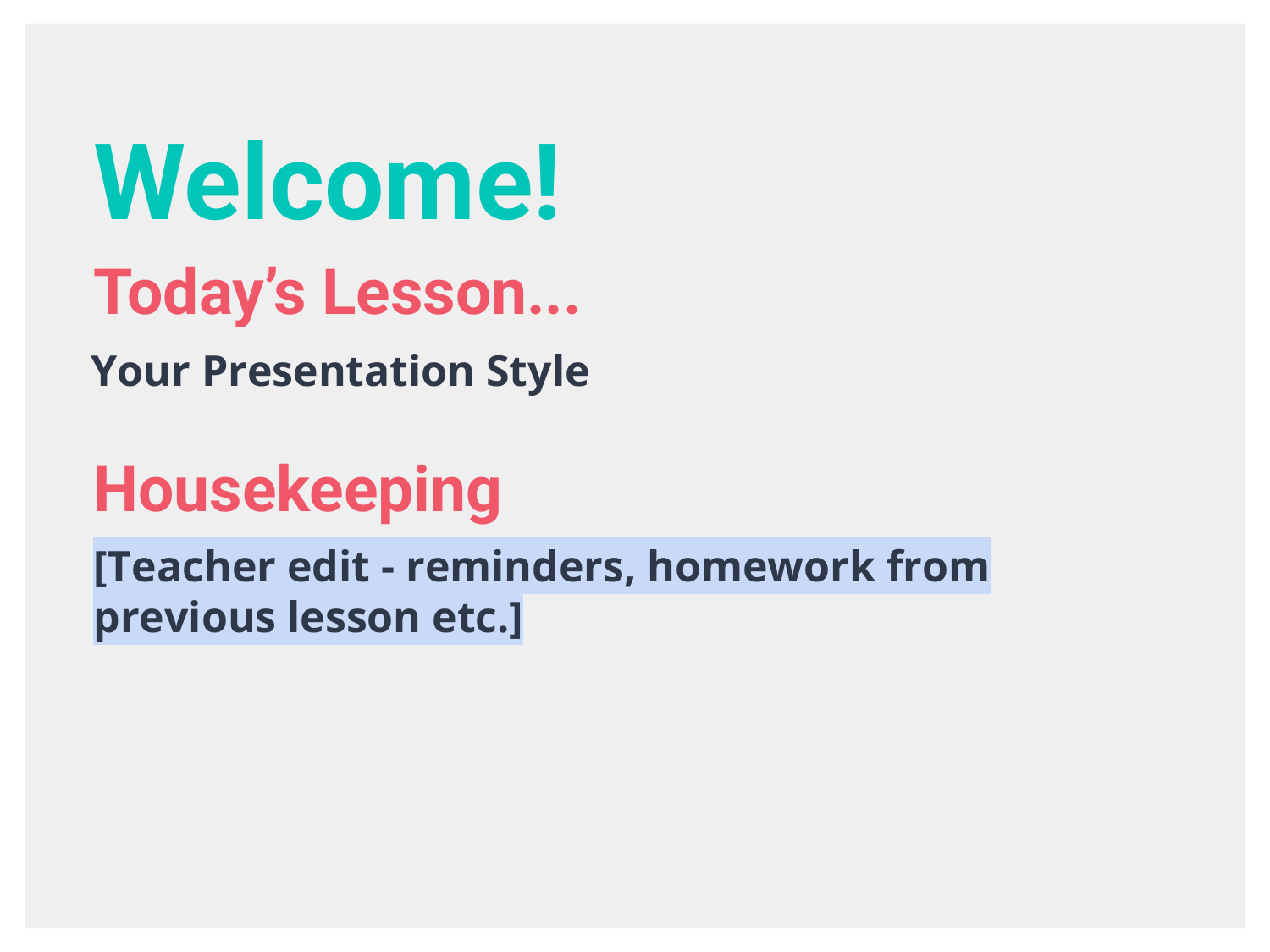

Welcome!
Today’s Lesson...
Your Presentation Style
Housekeeping
[Teacher edit - reminders, homework from previous lesson etc.]